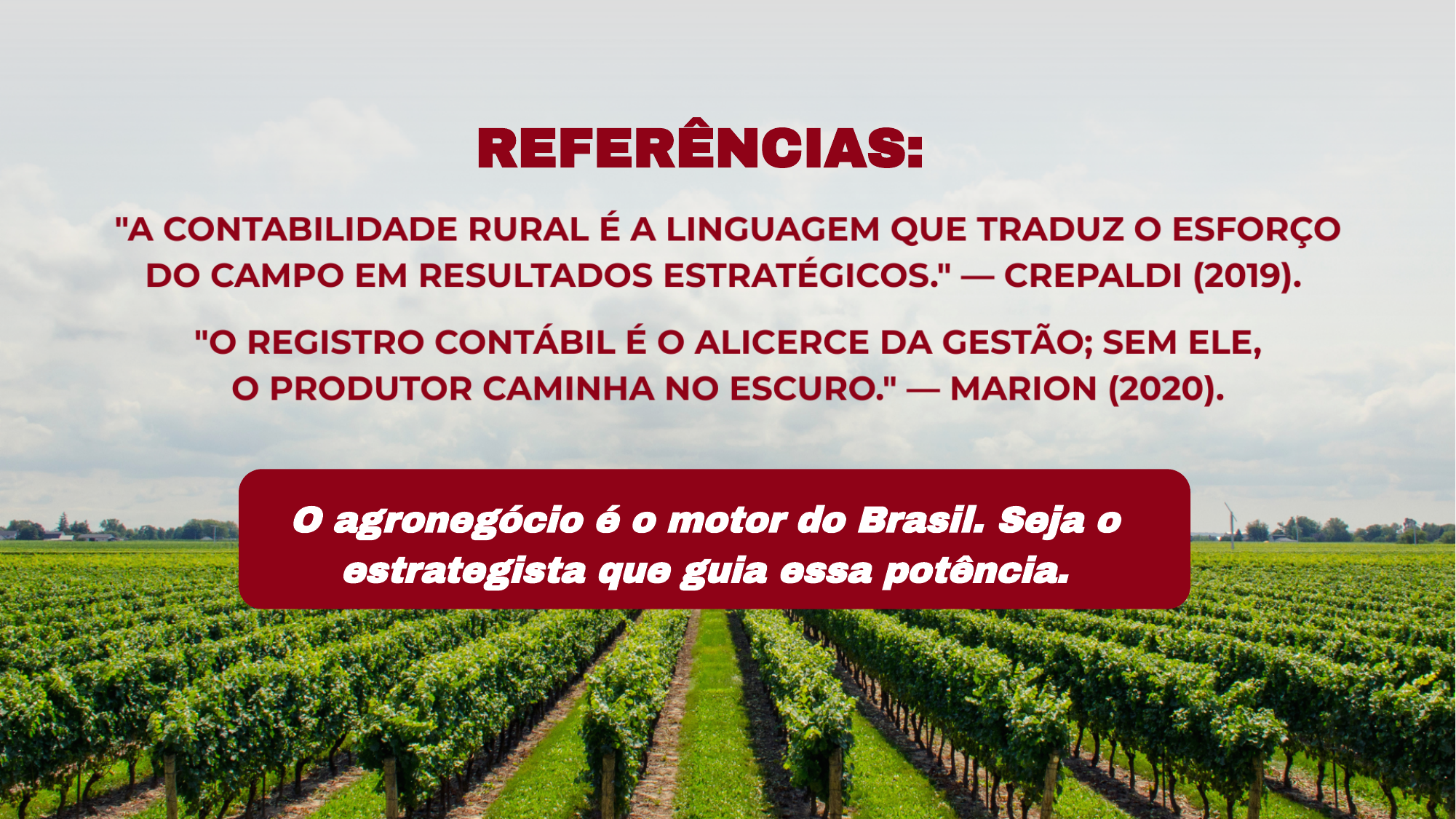

REFERÊNCIAS:

O agronegócio é o motor do Brasil. Seja o estrategista que guia essa potência.